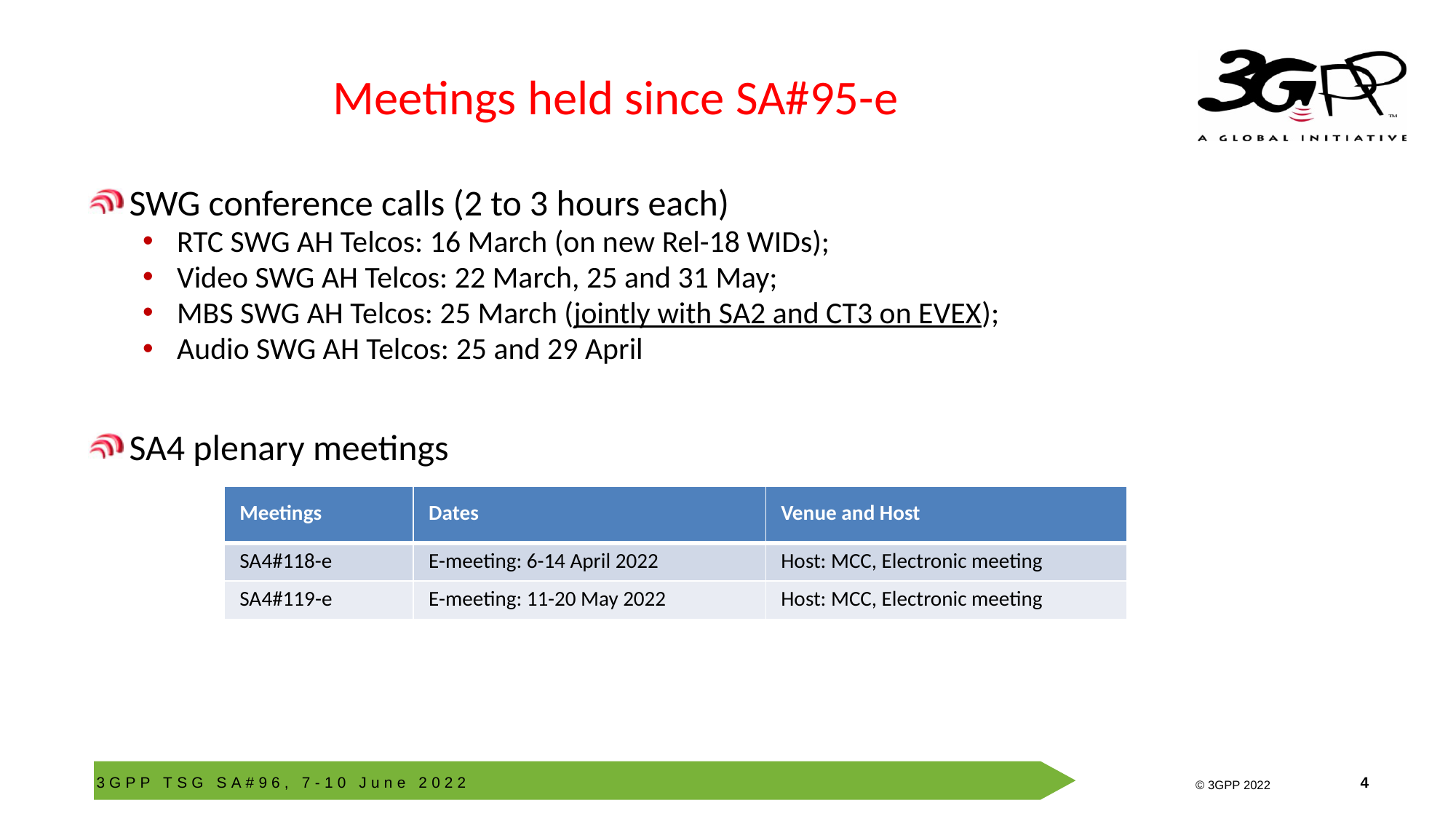

# Meetings held since SA#95-e
SWG conference calls (2 to 3 hours each)
RTC SWG AH Telcos: 16 March (on new Rel-18 WIDs);
Video SWG AH Telcos: 22 March, 25 and 31 May;
MBS SWG AH Telcos: 25 March (jointly with SA2 and CT3 on EVEX);
Audio SWG AH Telcos: 25 and 29 April

SA4 plenary meetings
| Meetings | Dates | Venue and Host |
| --- | --- | --- |
| SA4#118-e | E-meeting: 6-14 April 2022 | Host: MCC, Electronic meeting |
| SA4#119-e | E-meeting: 11-20 May 2022 | Host: MCC, Electronic meeting |